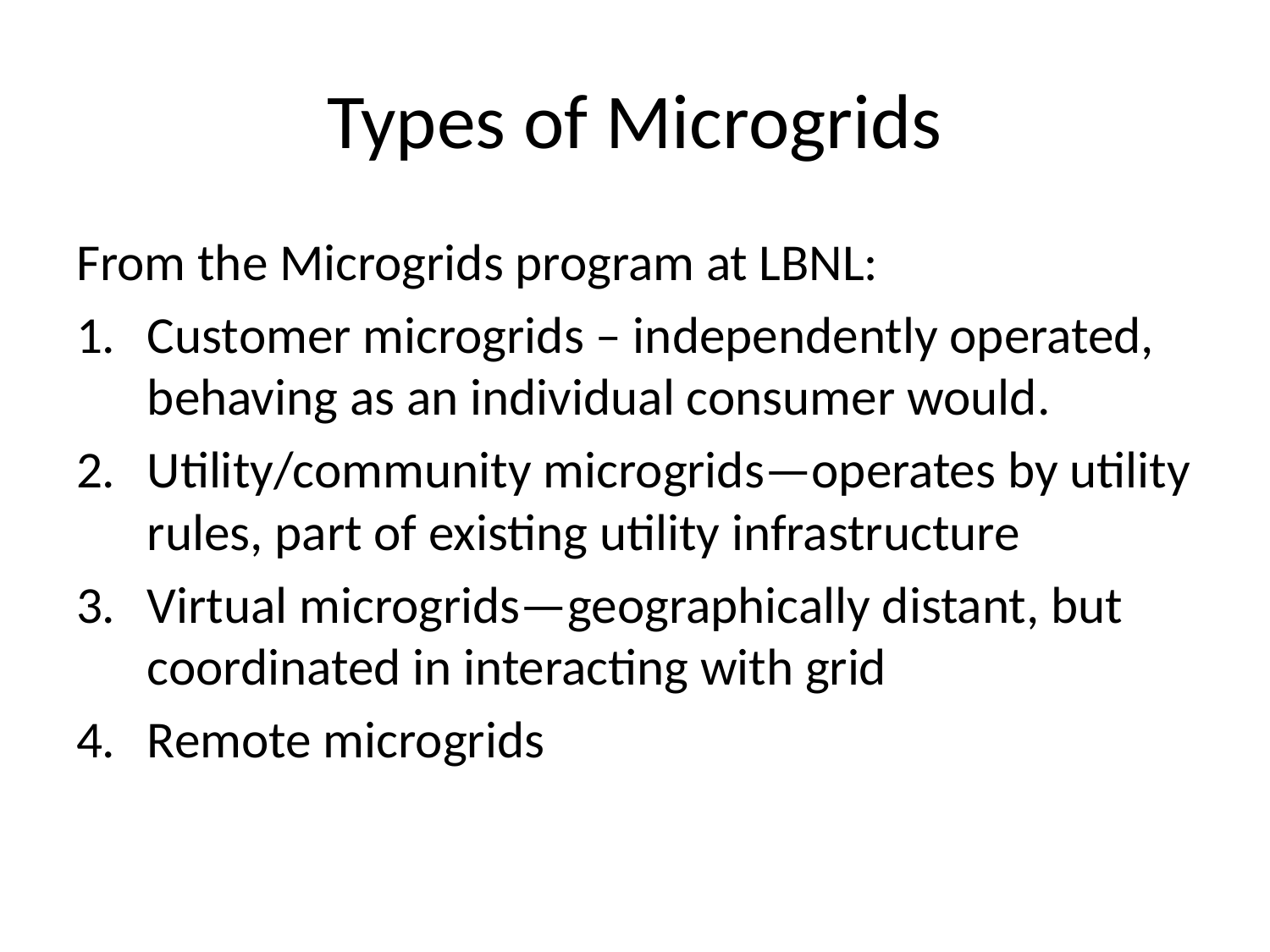

# Types of Microgrids
From the Microgrids program at LBNL:
Customer microgrids – independently operated, behaving as an individual consumer would.
Utility/community microgrids—operates by utility rules, part of existing utility infrastructure
Virtual microgrids—geographically distant, but coordinated in interacting with grid
Remote microgrids